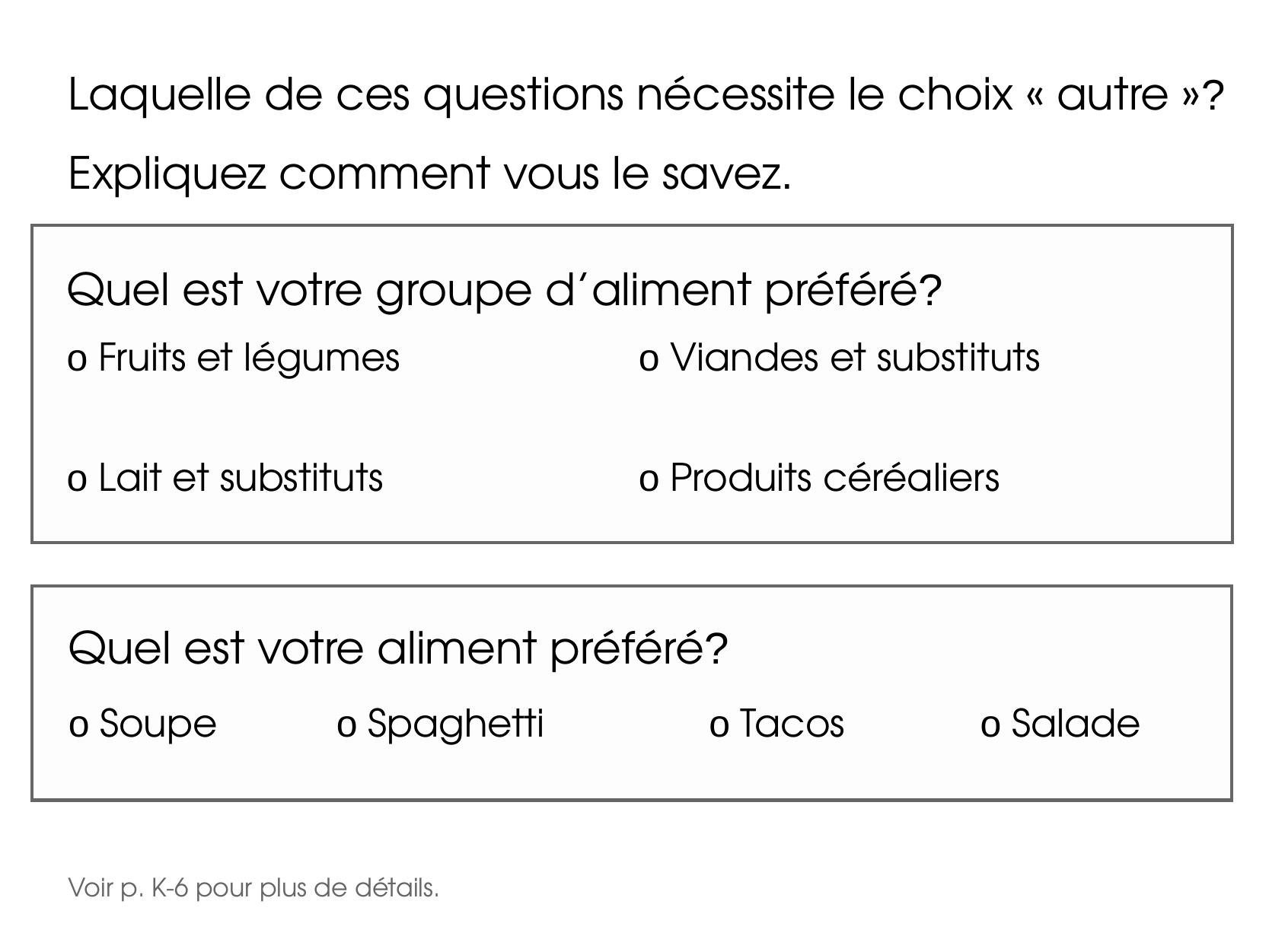

Laquelle de ces questions nécessite le choix « autre »?
Expliquez comment vous le savez.

Quel est votre groupe d’aliment préféré?
o Fruits et légumes
o Viandes et substituts
o Lait et substituts
o Produits céréaliers

Quel est votre aliment préféré?
o Soupe
o Spaghetti
o Tacos
o Salade
Voir p. K-6 pour plus de détails.